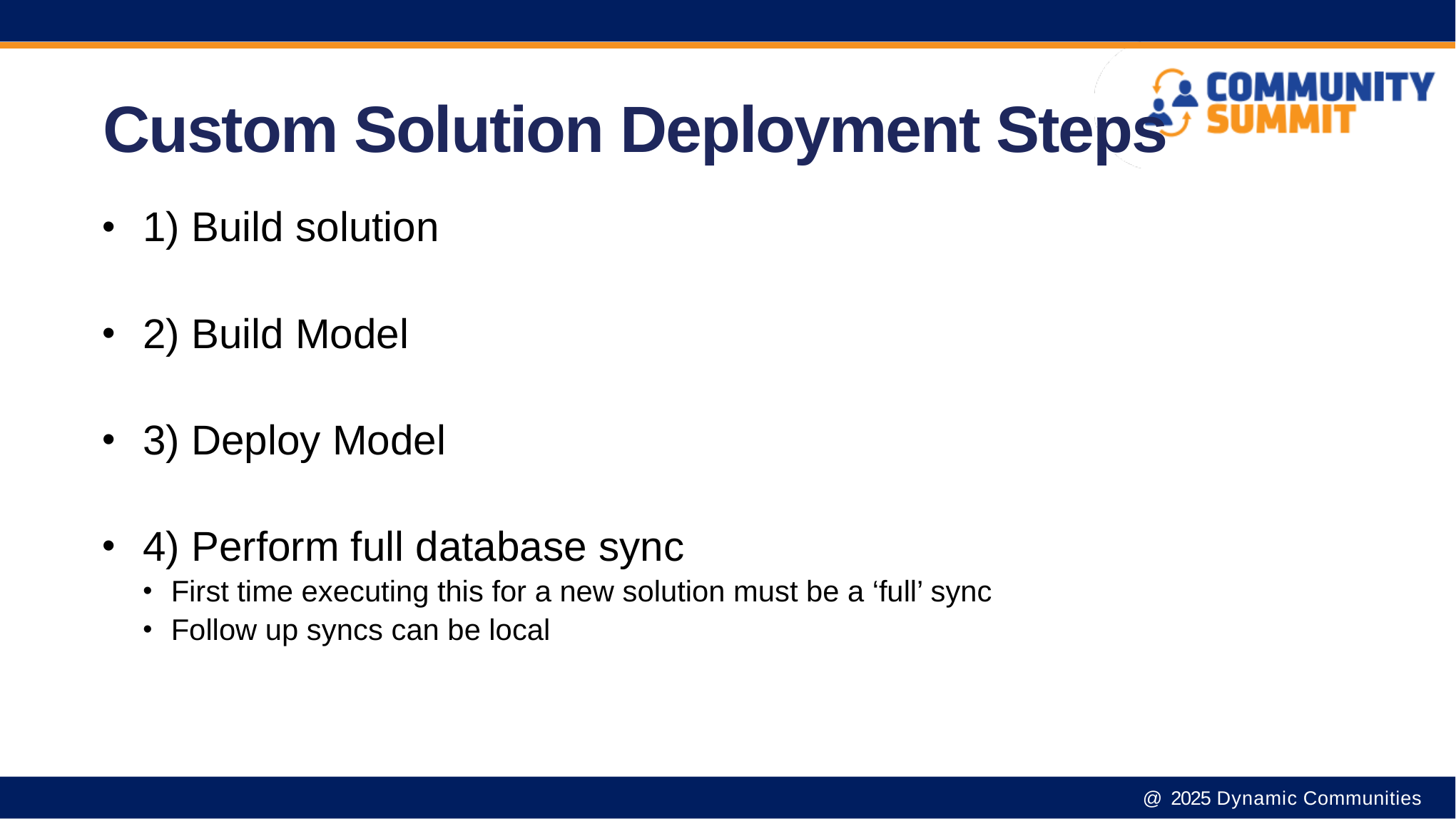

# Custom Solution Deployment Steps
1) Build solution

2) Build Model

3) Deploy Model

4) Perform full database sync
First time executing this for a new solution must be a ‘full’ sync
Follow up syncs can be local